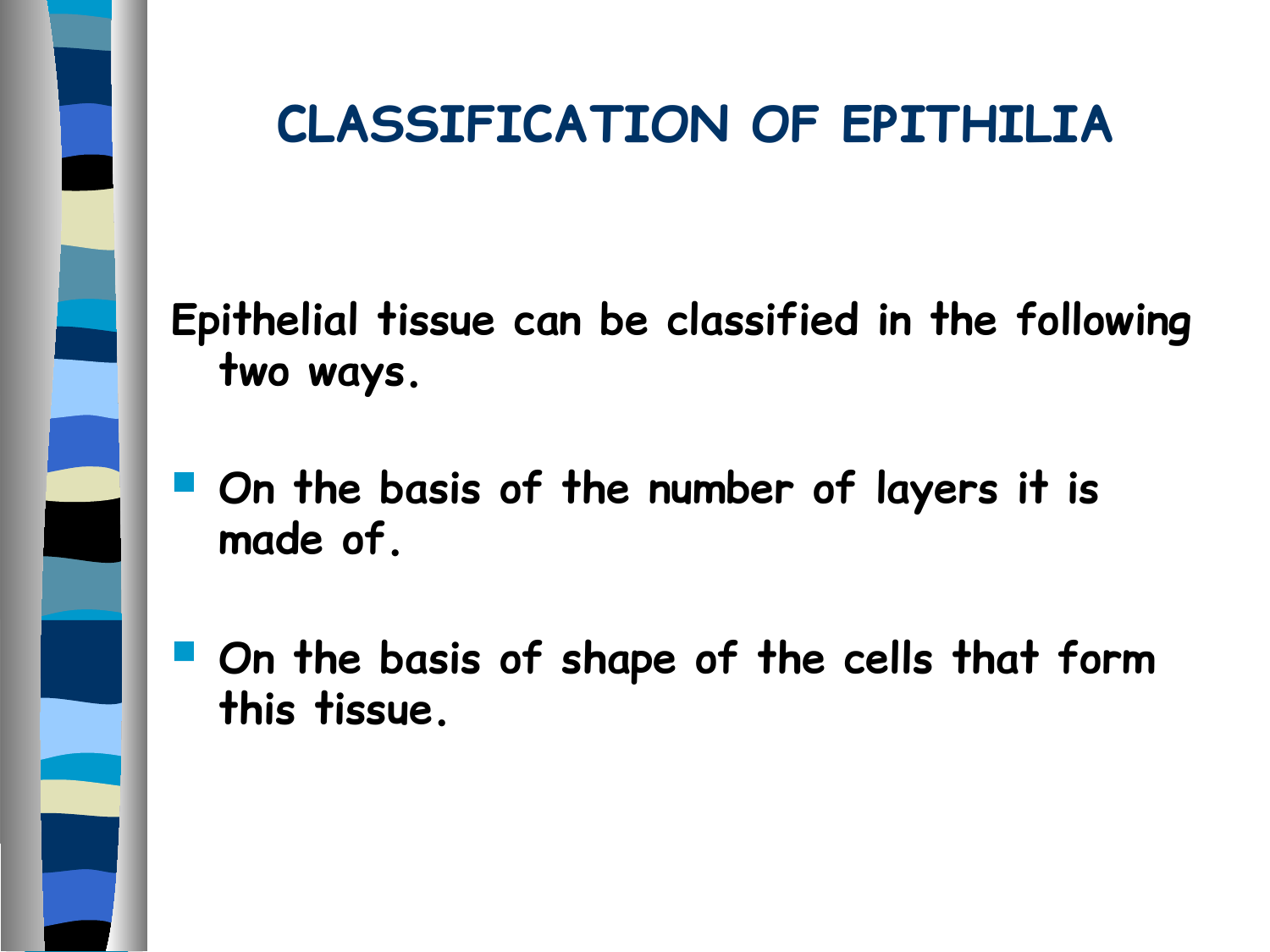

# CLASSIFICATION OF EPITHILIA
Epithelial tissue can be classified in the following two ways.

On the basis of the number of layers it is made of.

On the basis of shape of the cells that form this tissue.